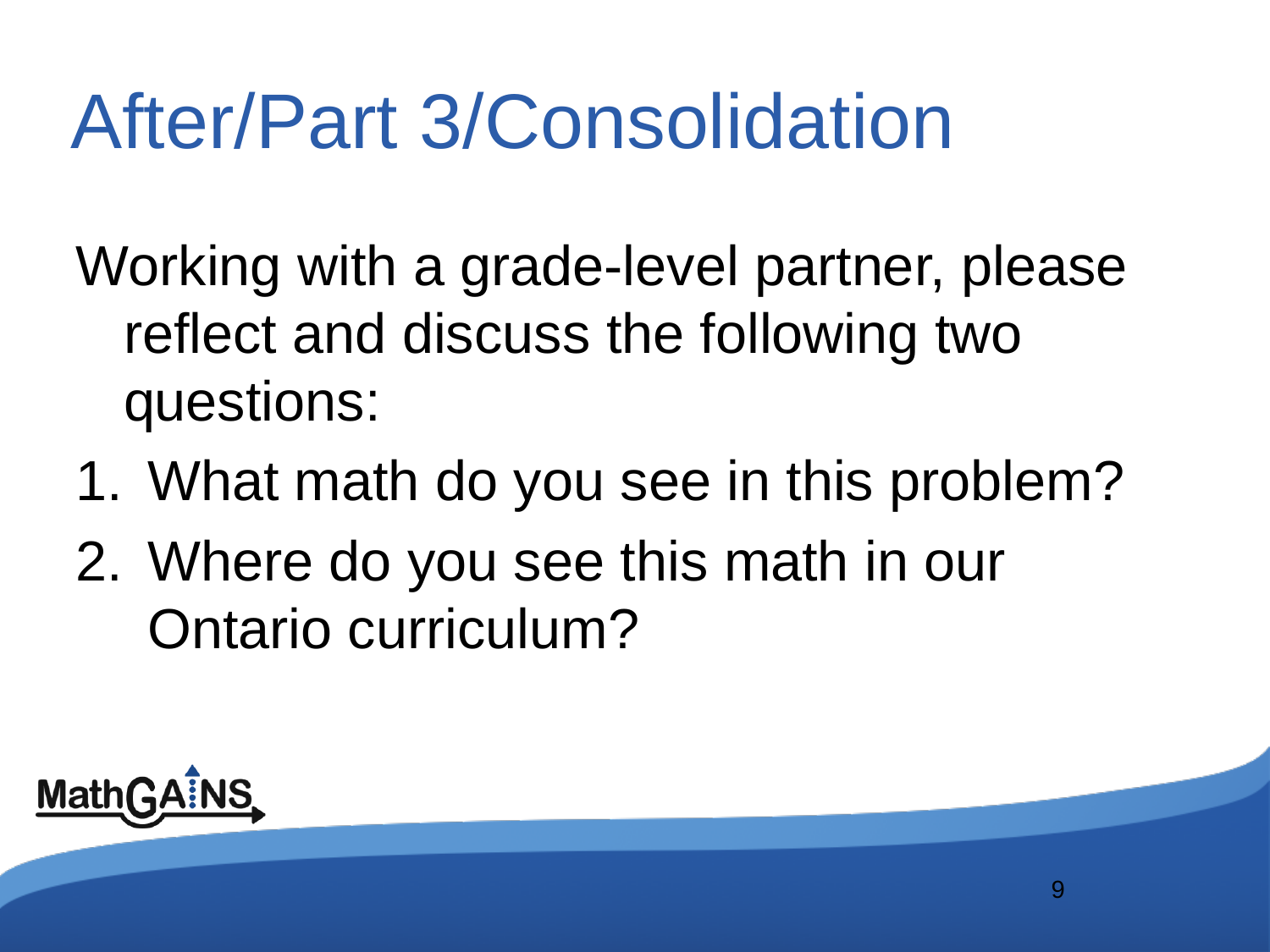

# After/Part 3/Consolidation
Working with a grade-level partner, please reflect and discuss the following two questions:
What math do you see in this problem?
Where do you see this math in our Ontario curriculum?
9